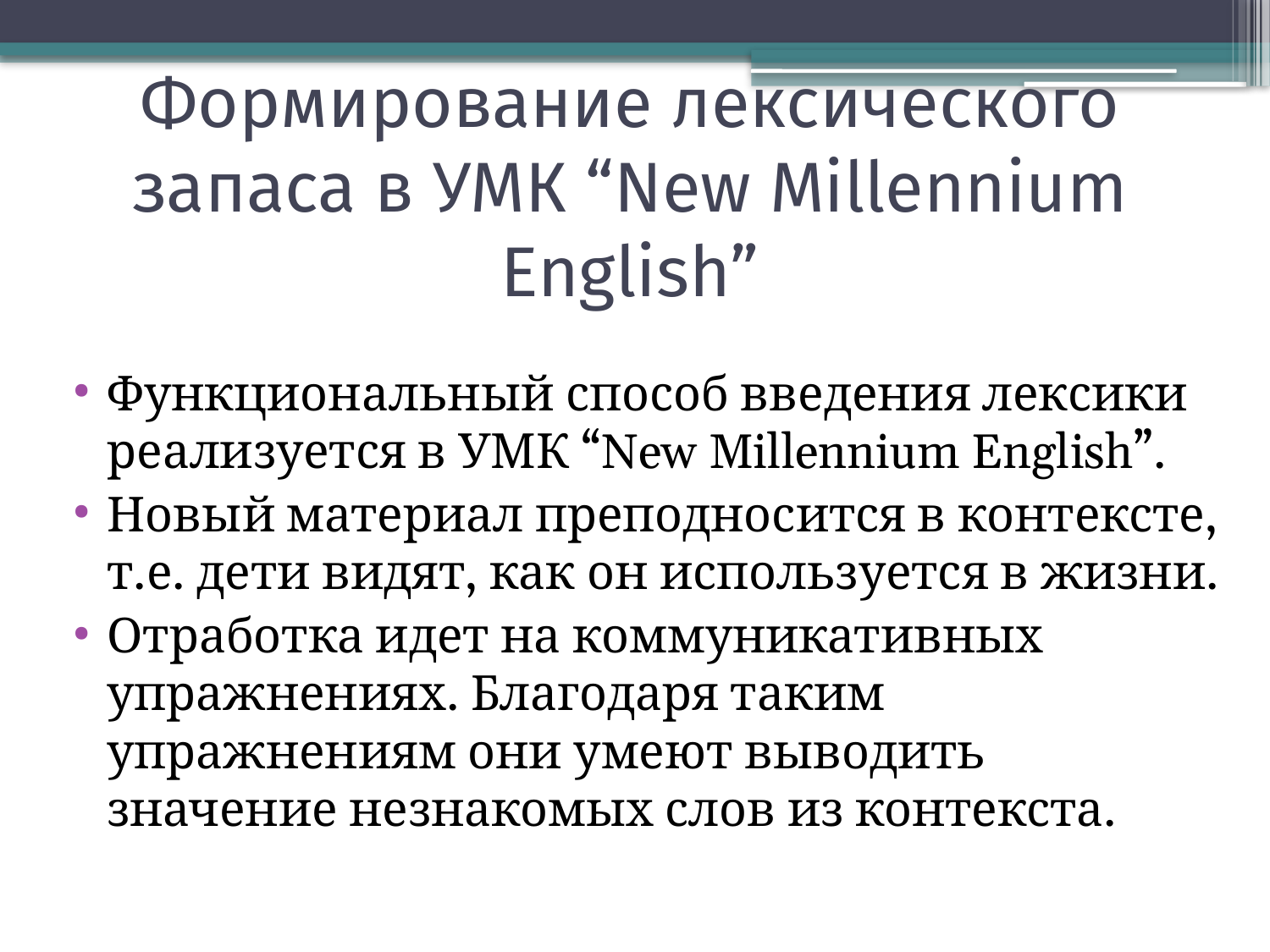

# Формирование лексического запаса в УМК “New Millennium English”
Функциональный способ введения лексики реализуется в УМК “New Millennium English”.
Новый материал преподносится в контексте, т.е. дети видят, как он используется в жизни.
Отработка идет на коммуникативных упражнениях. Благодаря таким упражнениям они умеют выводить значение незнакомых слов из контекста.